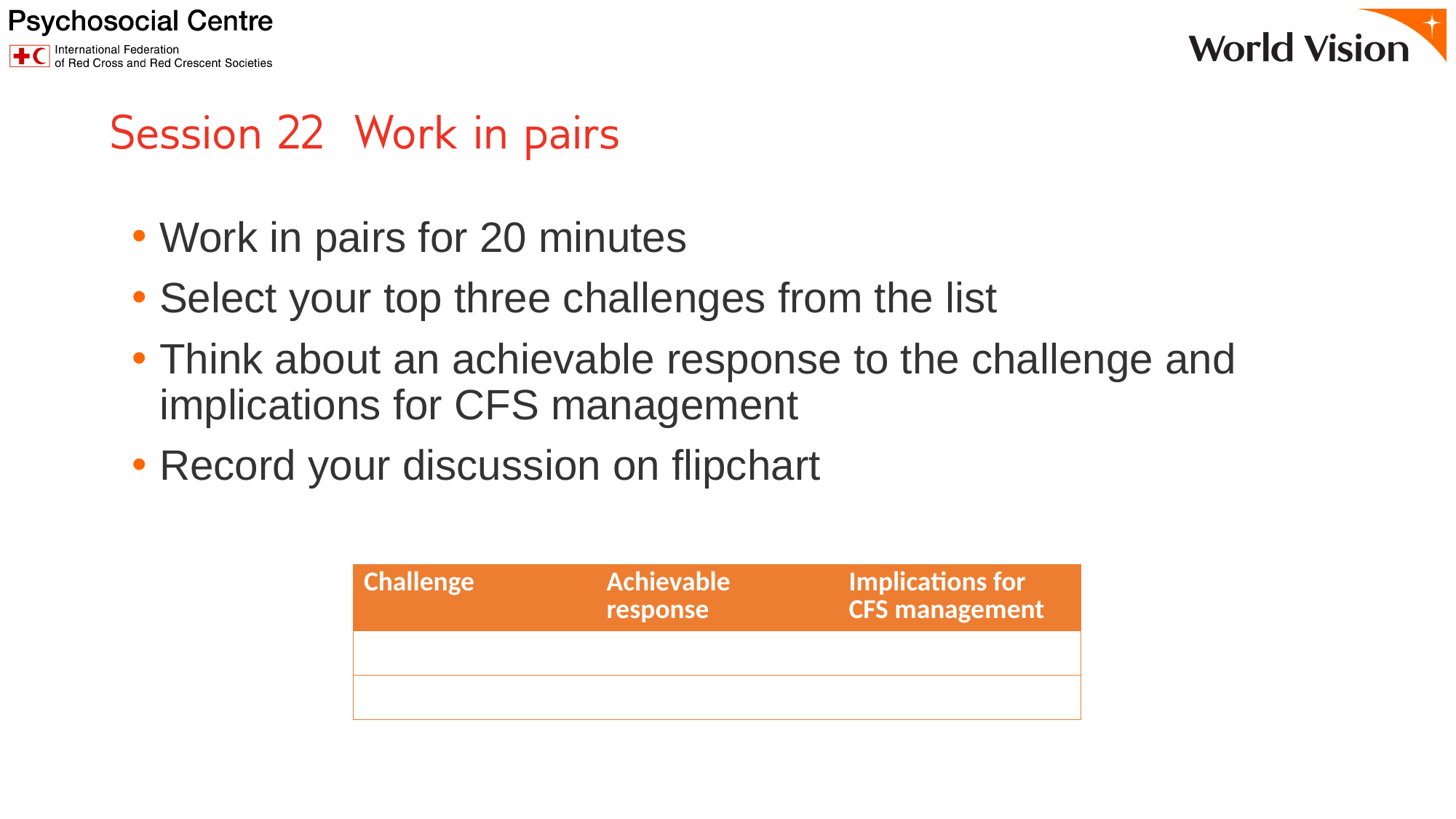

# Session 22  Work in pairs
Work in pairs for 20 minutes
Select your top three challenges from the list
Think about an achievable response to the challenge and implications for CFS management
Record your discussion on flipchart

| Challenge | Achievable response | Implications for CFS management |
| --- | --- | --- |
|  |  |  |
|  |  |  |